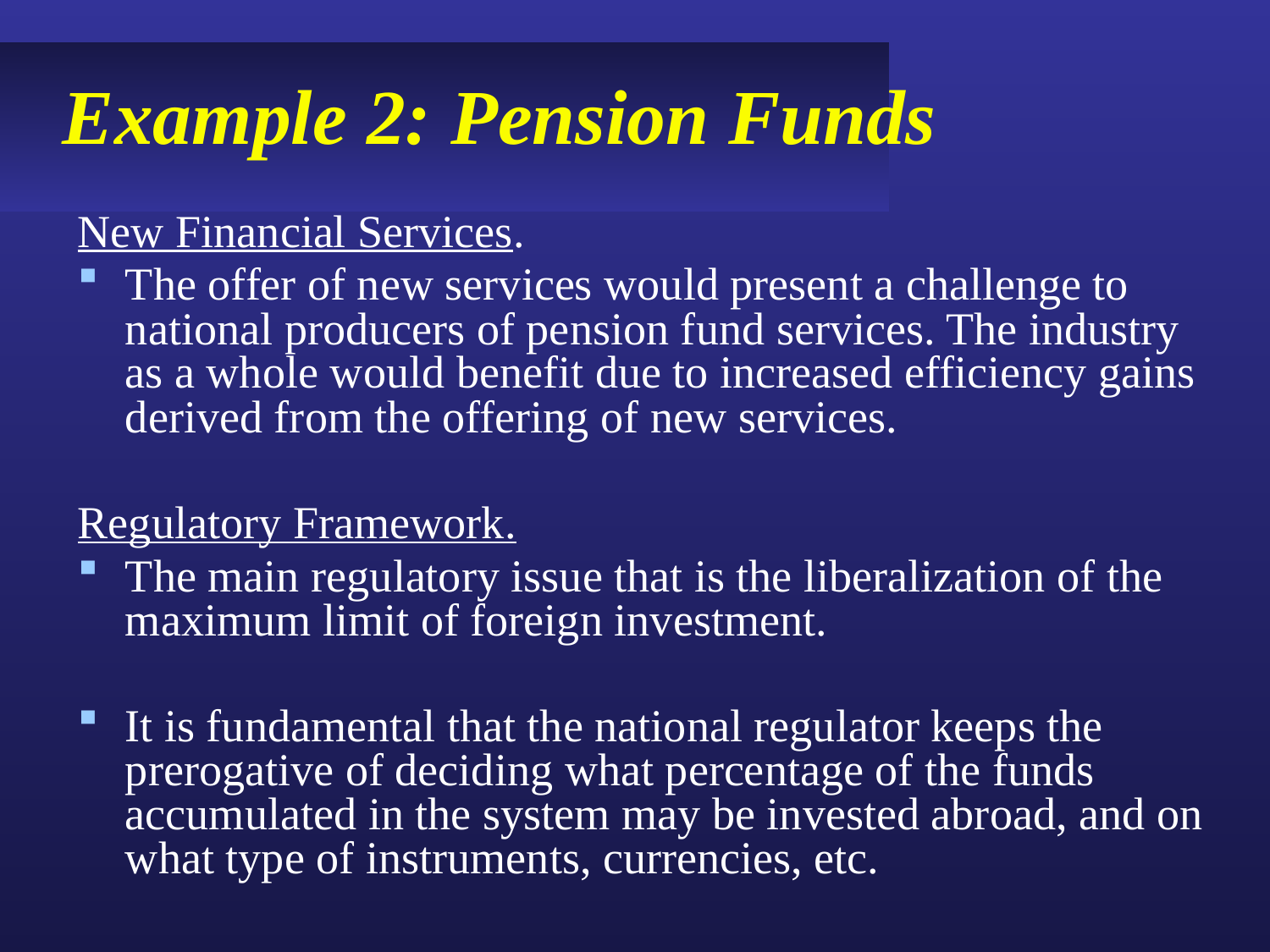

# Example 2: Pension Funds

New Financial Services.
The offer of new services would present a challenge to national producers of pension fund services. The industry as a whole would benefit due to increased efficiency gains derived from the offering of new services.

Regulatory Framework.
The main regulatory issue that is the liberalization of the maximum limit of foreign investment.

It is fundamental that the national regulator keeps the prerogative of deciding what percentage of the funds accumulated in the system may be invested abroad, and on what type of instruments, currencies, etc.